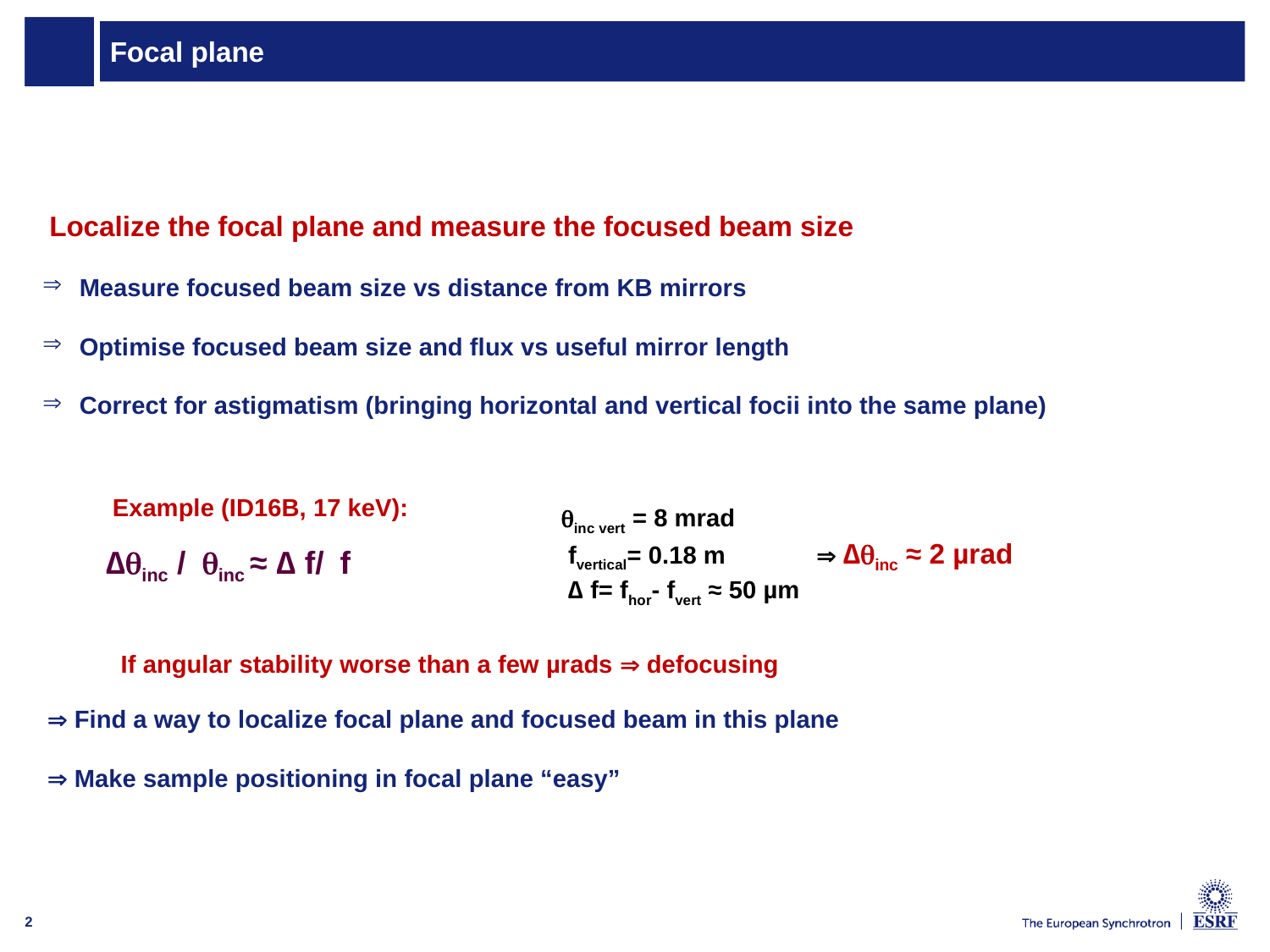

# Focal plane
 Localize the focal plane and measure the focused beam size

 Measure focused beam size vs distance from KB mirrors

 Optimise focused beam size and flux vs useful mirror length

 Correct for astigmatism (bringing horizontal and vertical focii into the same plane)

Example (ID16B, 17 keV):

θinc vert = 8 mrad
 fvertical= 0.18 m             ⇒ ∆θinc ≈ 2 µrad
 ∆ f= fhor- fvert ≈ 50 µm
∆θinc / θinc ≈ ∆ f/ f
If angular stability worse than a few µrads ⇒ defocusing
 ⇒ Find a way to localize focal plane and focused beam in this plane

 ⇒ Make sample positioning in focal plane “easy”

2